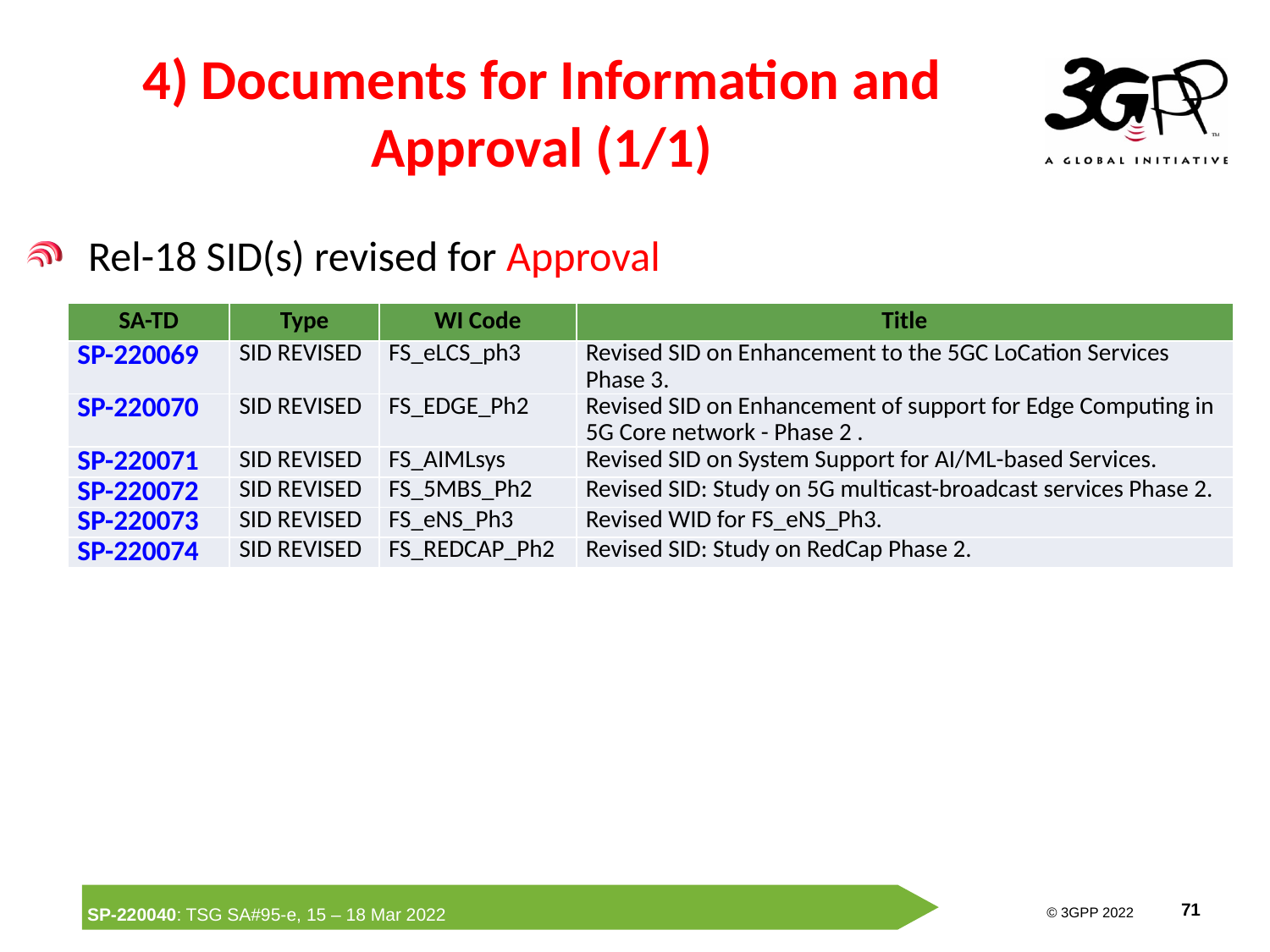

# 4) Documents for Information and Approval (1/1)
Rel-18 SID(s) revised for Approval

| SA-TD | Type | WI Code | Title |
| --- | --- | --- | --- |
| SP-220069 | SID REVISED | FS\_eLCS\_ph3 | Revised SID on Enhancement to the 5GC LoCation Services Phase 3. |
| SP-220070 | SID REVISED | FS\_EDGE\_Ph2 | Revised SID on Enhancement of support for Edge Computing in 5G Core network - Phase 2 . |
| SP-220071 | SID REVISED | FS\_AIMLsys | Revised SID on System Support for AI/ML-based Services. |
| SP-220072 | SID REVISED | FS\_5MBS\_Ph2 | Revised SID: Study on 5G multicast-broadcast services Phase 2. |
| SP-220073 | SID REVISED | FS\_eNS\_Ph3 | Revised WID for FS\_eNS\_Ph3. |
| SP-220074 | SID REVISED | FS\_REDCAP\_Ph2 | Revised SID: Study on RedCap Phase 2. |